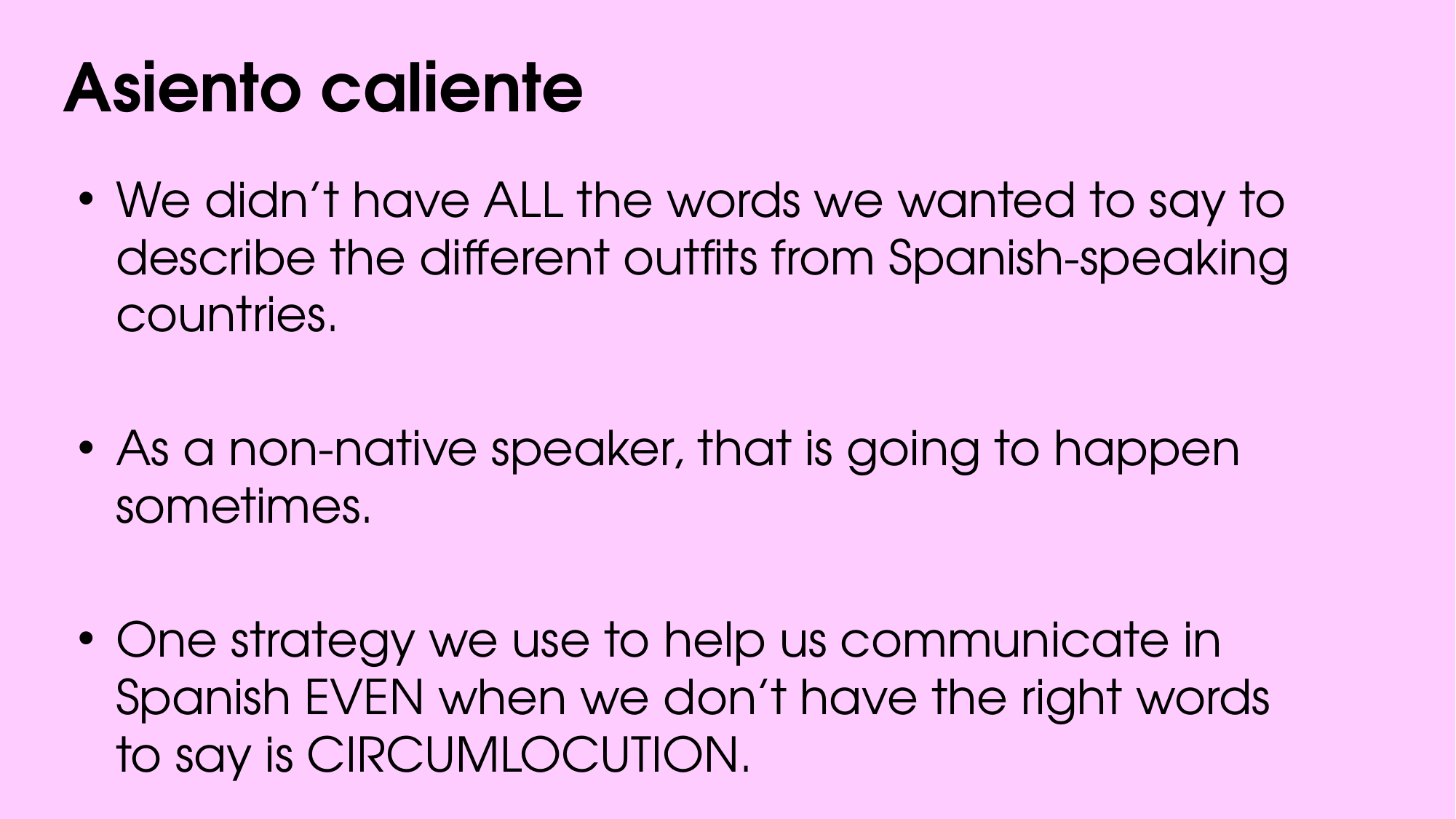

# Asiento caliente
We didn’t have ALL the words we wanted to say to describe the different outfits from Spanish-speaking countries.

As a non-native speaker, that is going to happen sometimes.

One strategy we use to help us communicate in Spanish EVEN when we don’t have the right words to say is CIRCUMLOCUTION.